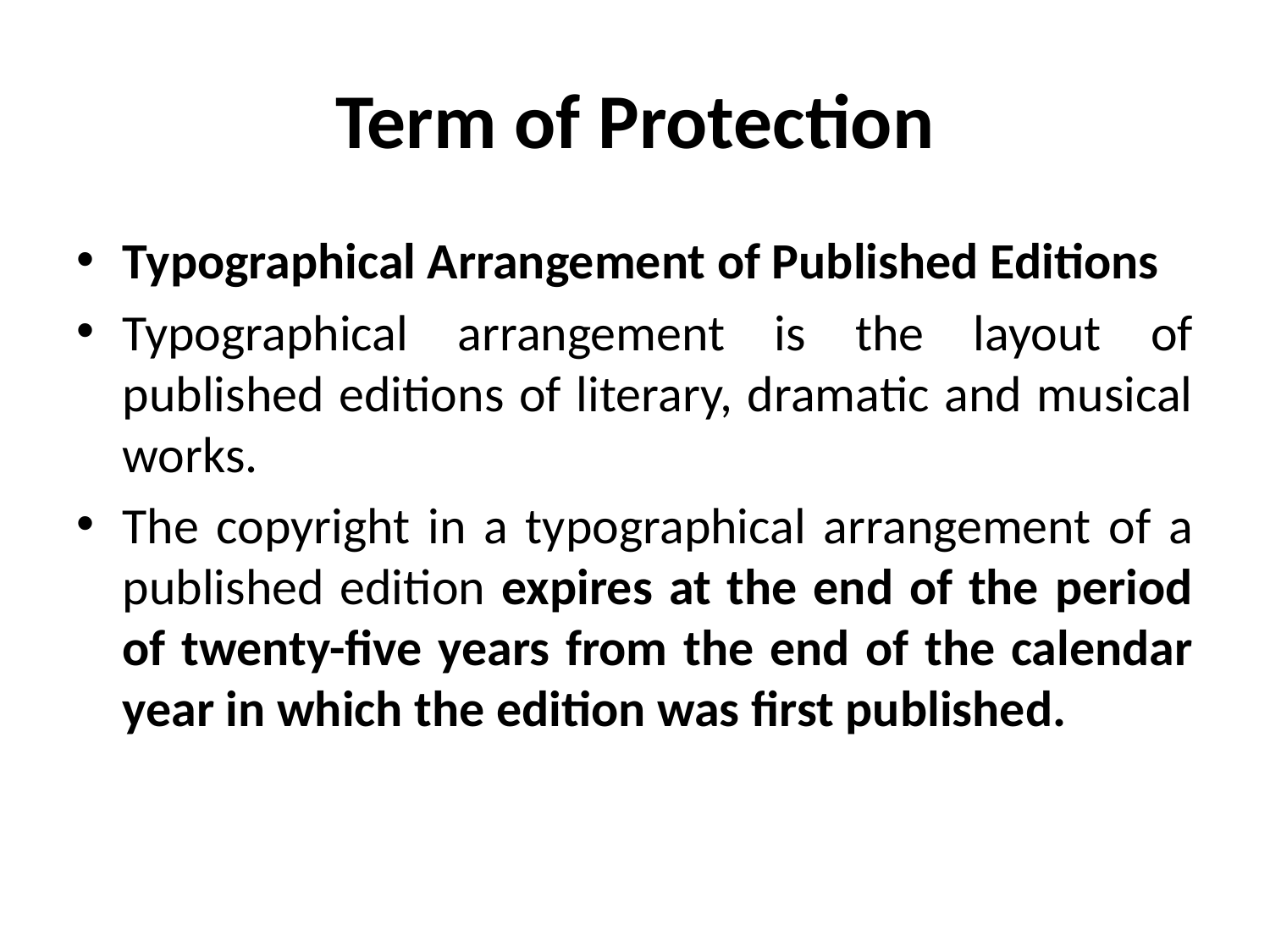

# Term of Protection
Typographical Arrangement of Published Editions
Typographical arrangement is the layout of published editions of literary, dramatic and musical works.
The copyright in a typographical arrangement of a published edition expires at the end of the period of twenty-five years from the end of the calendar year in which the edition was first published.